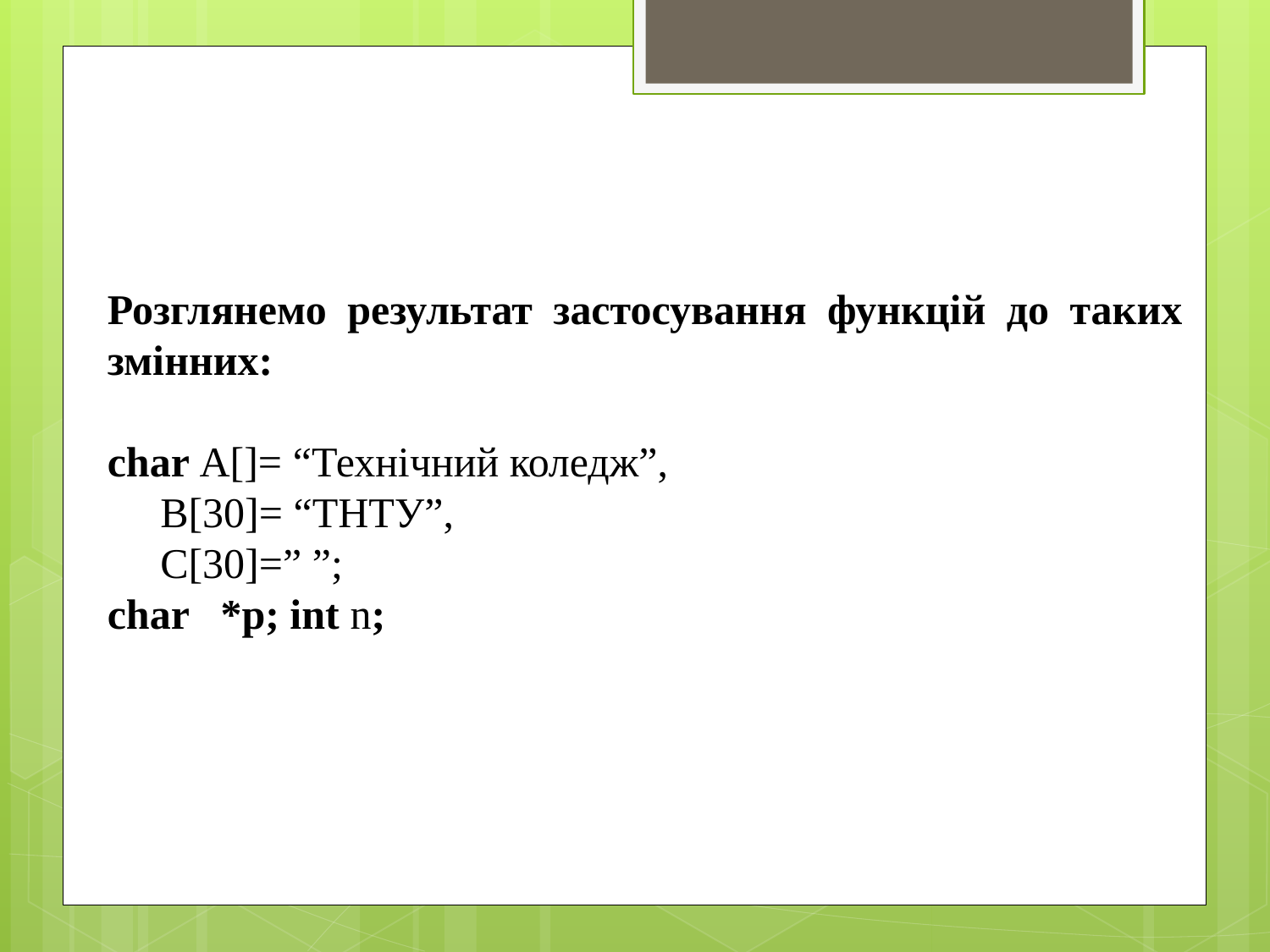

Розглянемо результат застосування функцій до таких змінних:

char A[]= “Технічний коледж”,
     B[30]= “ТНТУ”,
     C[30]=” ”;
char   *p; int n;